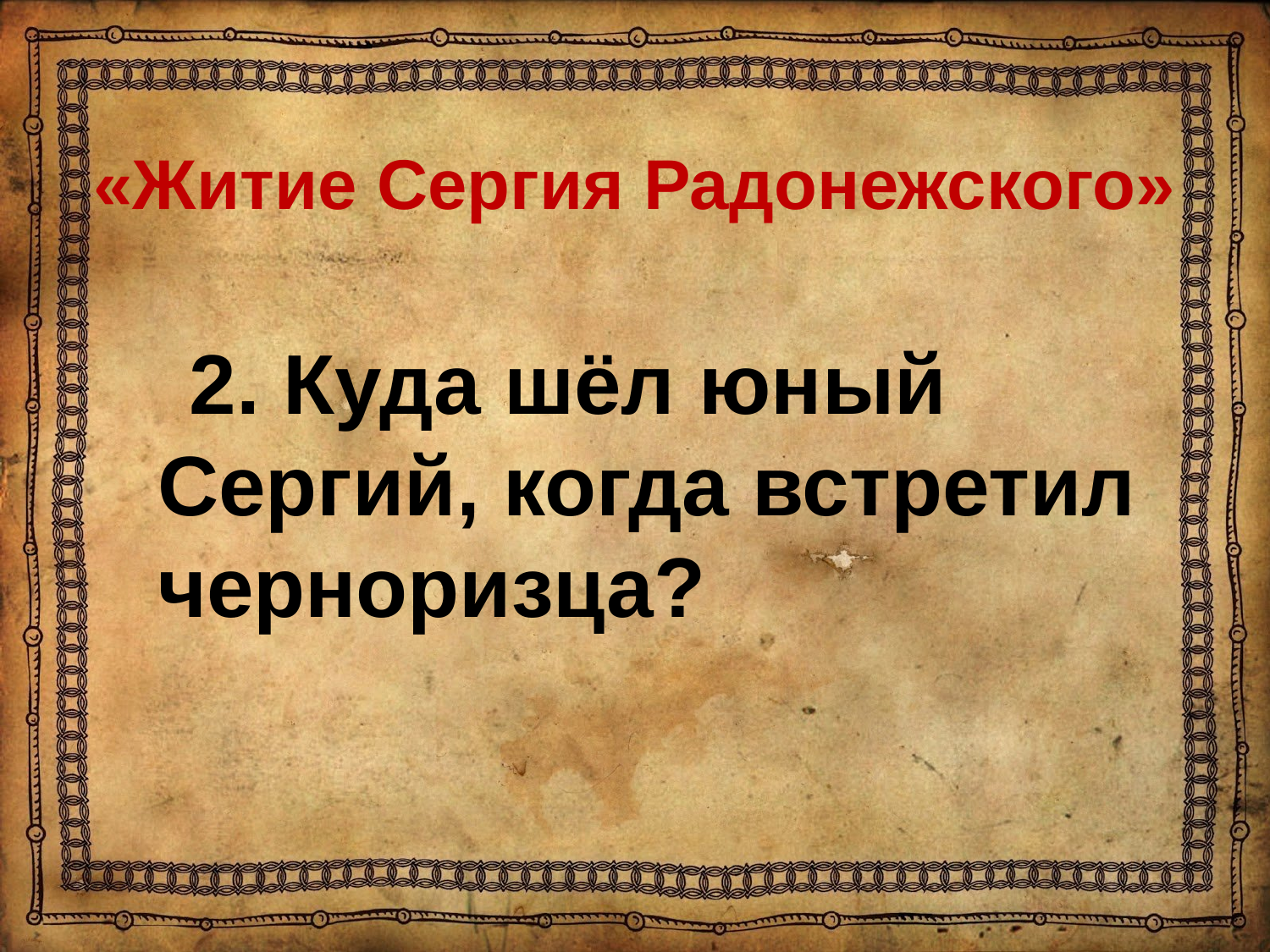

# «Житие Сергия Радонежского»

  2. Куда шёл юный Сергий, когда встретил черноризца?